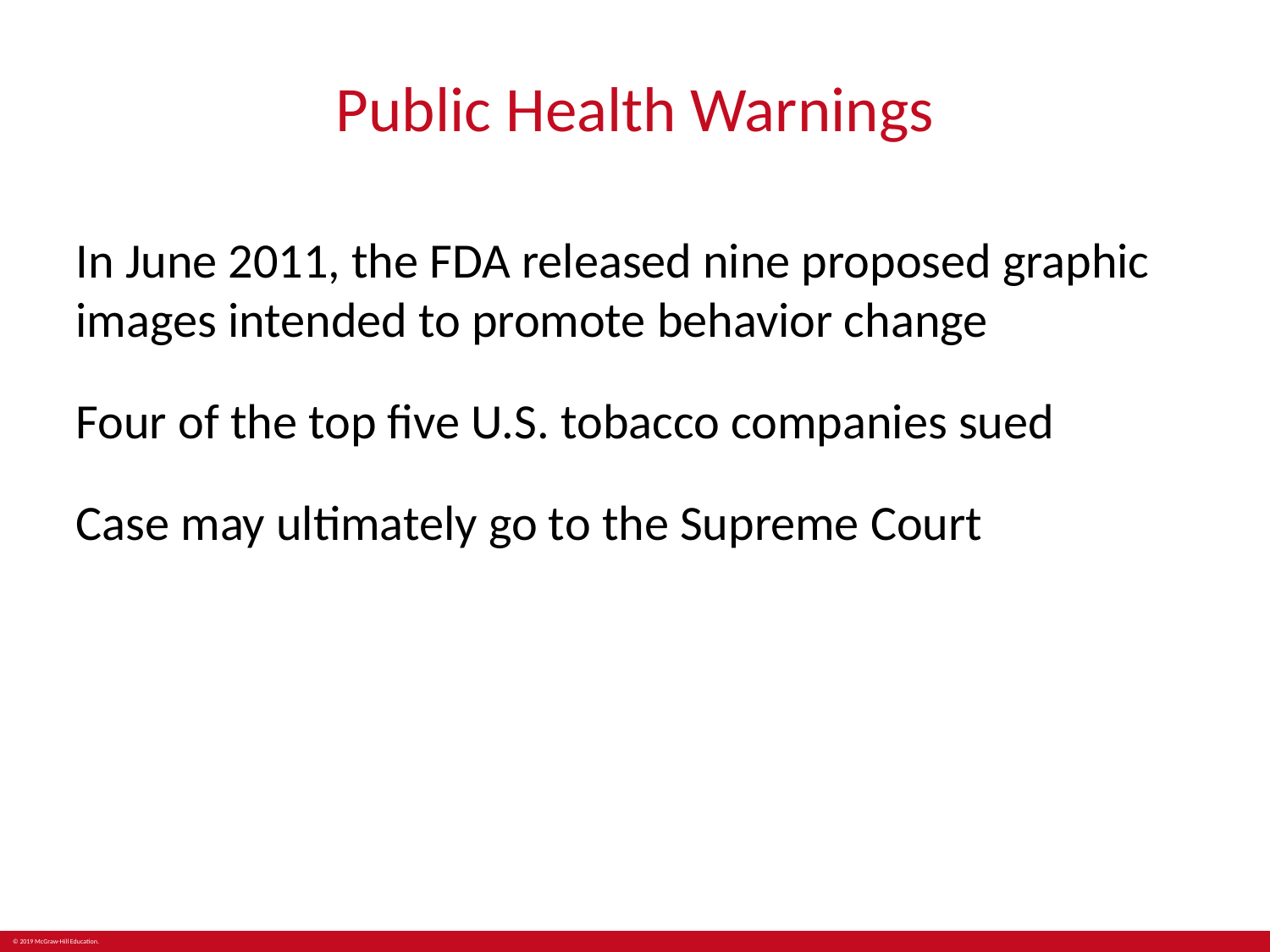

# Public Health Warnings
In June 2011, the FDA released nine proposed graphic images intended to promote behavior change
Four of the top five U.S. tobacco companies sued
Case may ultimately go to the Supreme Court